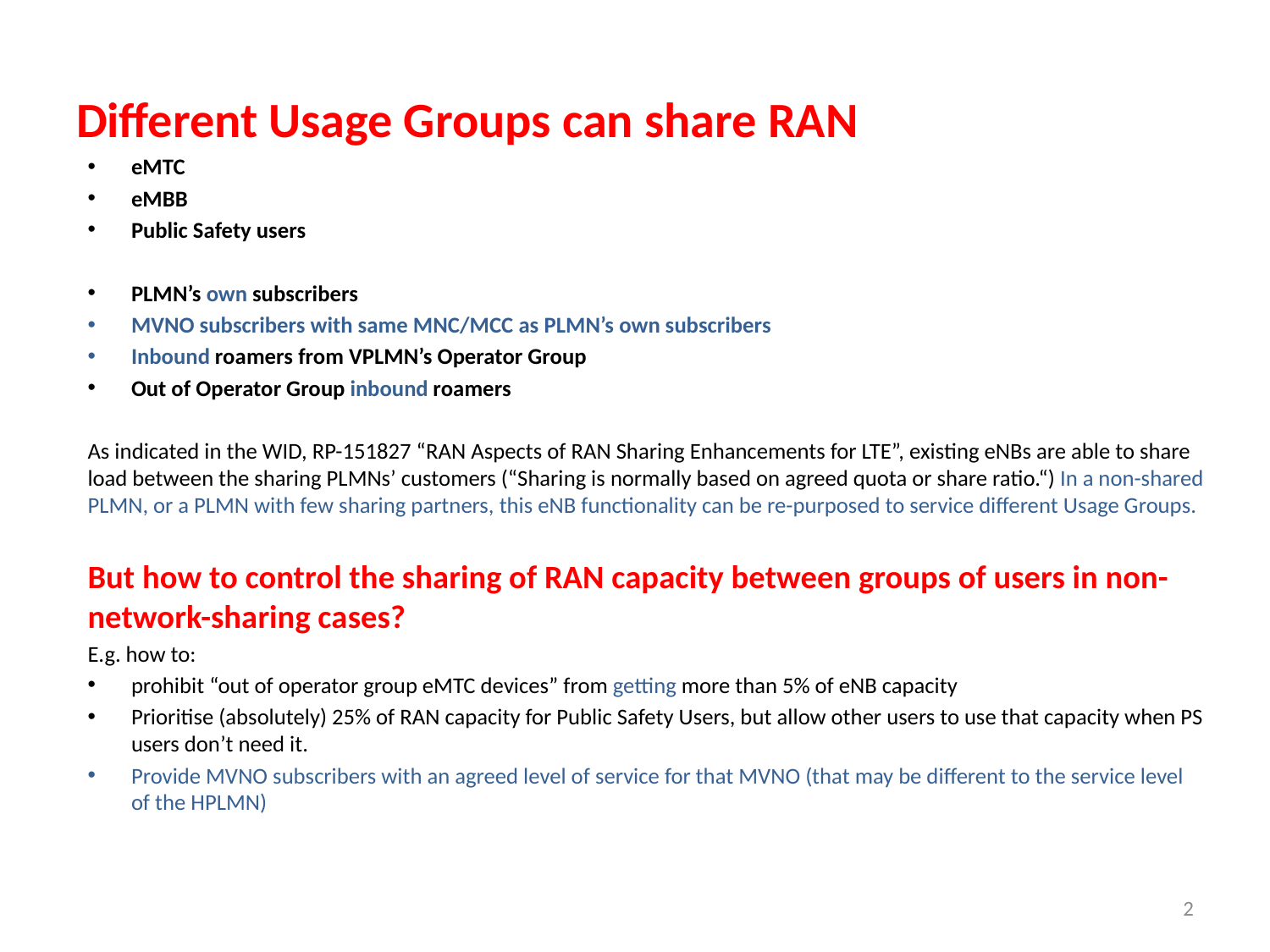

# Different Usage Groups can share RAN
eMTC
eMBB
Public Safety users

PLMN’s own subscribers
MVNO subscribers with same MNC/MCC as PLMN’s own subscribers
Inbound roamers from VPLMN’s Operator Group
Out of Operator Group inbound roamers

As indicated in the WID, RP-151827 “RAN Aspects of RAN Sharing Enhancements for LTE”, existing eNBs are able to share load between the sharing PLMNs’ customers (“Sharing is normally based on agreed quota or share ratio.“) In a non-shared PLMN, or a PLMN with few sharing partners, this eNB functionality can be re-purposed to service different Usage Groups.

But how to control the sharing of RAN capacity between groups of users in non-network-sharing cases?
E.g. how to:
prohibit “out of operator group eMTC devices” from getting more than 5% of eNB capacity
Prioritise (absolutely) 25% of RAN capacity for Public Safety Users, but allow other users to use that capacity when PS users don’t need it.
Provide MVNO subscribers with an agreed level of service for that MVNO (that may be different to the service level of the HPLMN)

2